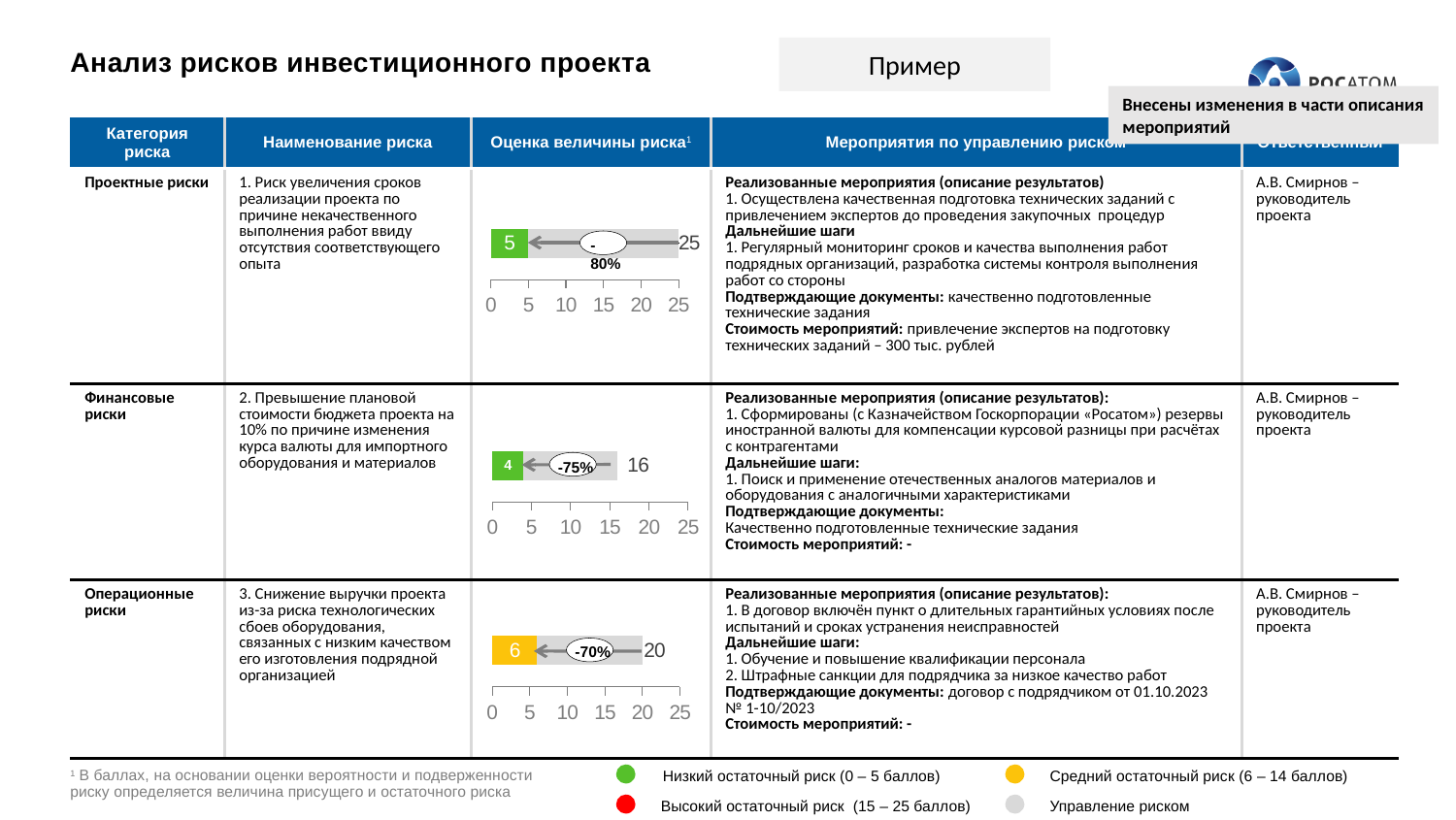

# Анализ рисков инвестиционного проекта
Пример
Внесены изменения в части описания мероприятий
| Категория риска | Наименование риска | Оценка величины риска1 | Мероприятия по управлению риском | Ответственный |
| --- | --- | --- | --- | --- |
| Проектные риски | 1. Риск увеличения сроков реализации проекта по причине некачественного выполнения работ ввиду отсутствия соответствующего опыта |  | Реализованные мероприятия (описание результатов) 1. Осуществлена качественная подготовка технических заданий с привлечением экспертов до проведения закупочных процедур Дальнейшие шаги 1. Регулярный мониторинг сроков и качества выполнения работ подрядных организаций, разработка системы контроля выполнения работ со стороны Подтверждающие документы: качественно подготовленные технические задания Стоимость мероприятий: привлечение экспертов на подготовку технических заданий – 300 тыс. рублей | А.В. Смирнов – руководитель проекта |
| Финансовые риски | 2. Превышение плановой стоимости бюджета проекта на 10% по причине изменения курса валюты для импортного оборудования и материалов |  | Реализованные мероприятия (описание результатов): 1. Сформированы (с Казначейством Госкорпорации «Росатом») резервы иностранной валюты для компенсации курсовой разницы при расчётах с контрагентами Дальнейшие шаги: 1. Поиск и применение отечественных аналогов материалов и оборудования с аналогичными характеристиками Подтверждающие документы: Качественно подготовленные технические задания Стоимость мероприятий: - | А.В. Смирнов – руководитель проекта |
| Операционные риски | 3. Снижение выручки проекта из-за риска технологических сбоев оборудования, связанных с низким качеством его изготовления подрядной организацией |  | Реализованные мероприятия (описание результатов): 1. В договор включён пункт о длительных гарантийных условиях после испытаний и сроках устранения неисправностей Дальнейшие шаги: 1. Обучение и повышение квалификации персонала 2. Штрафные санкции для подрядчика за низкое качество работ Подтверждающие документы: договор с подрядчиком от 01.10.2023 № 1-10/2023 Стоимость мероприятий: - | А.В. Смирнов – руководитель проекта |

### Chart

| Category | Ряд 1 | Ряд 2 |
|---|---|---|
| Категория 1 | 5.0 | 20.0 |
-80%

### Chart

| Category | Ряд 1 | Ряд 2 |
|---|---|---|
| Категория 1 | 4.0 | 12.0 |
-75%

### Chart

| Category | Ряд 1 | Ряд 2 |
|---|---|---|
| Категория 1 | 6.0 | 14.0 |
-70%

Низкий остаточный риск (0 – 5 баллов)
Средний остаточный риск (6 – 14 баллов)

1 В баллах, на основании оценки вероятности и подверженности риску определяется величина присущего и остаточного риска
Высокий остаточный риск  (15 – 25 баллов)
Управление риском